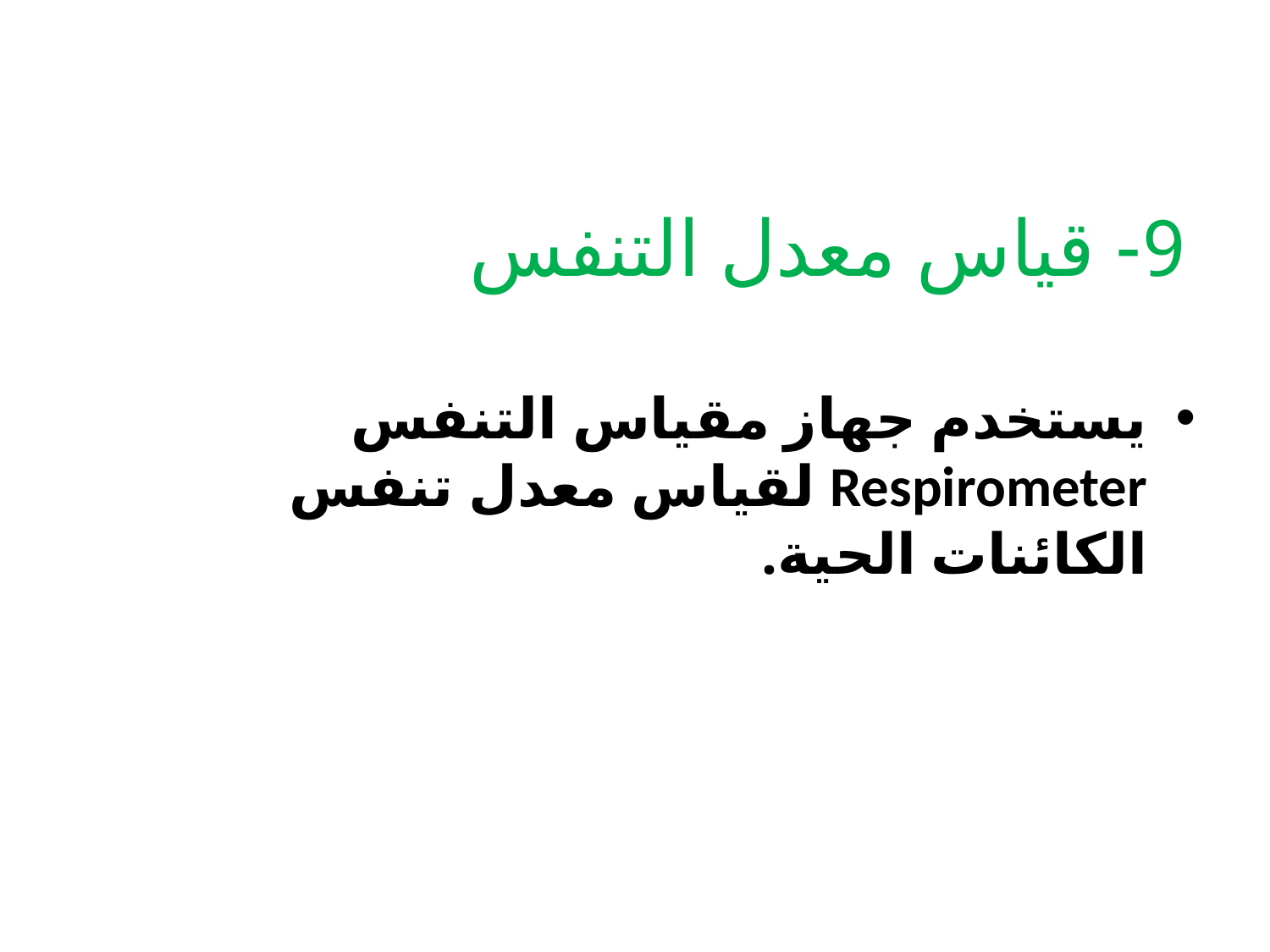

# 9- قياس معدل التنفس
يستخدم جهاز مقياس التنفس Respirometer لقياس معدل تنفس الكائنات الحية.